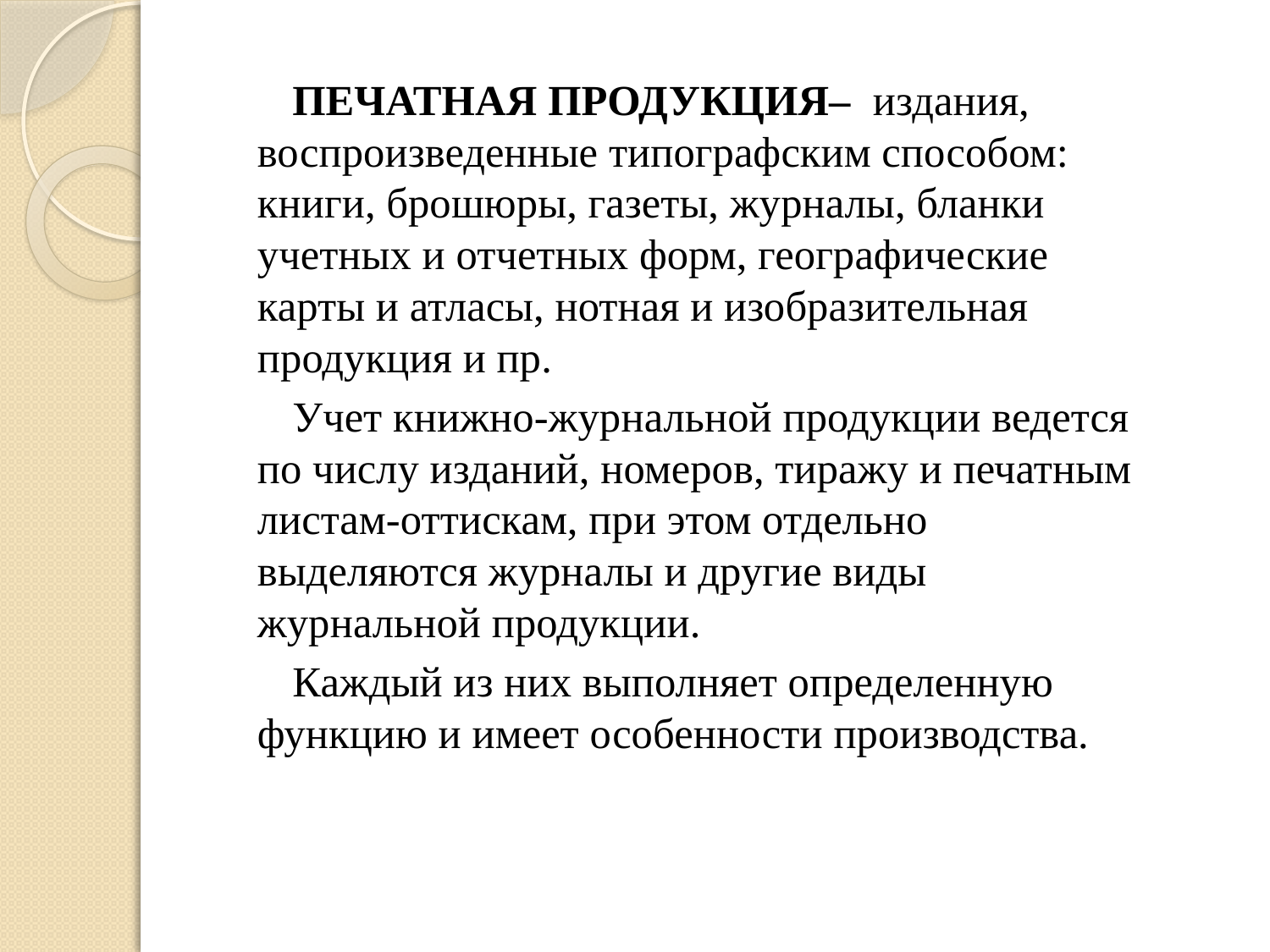

ПЕЧАТНАЯ ПРОДУКЦИЯ–  издания, воспроизведенные типографским способом: книги, брошюры, газеты, журналы, бланки учетных и отчетных форм, географические карты и атласы, нотная и изобразительная продукция и пр.
Учет книжно-журнальной продукции ведется по числу изданий, номеров, тиражу и печатным листам-оттискам, при этом отдельно выделяются журналы и другие виды журнальной продукции.
Каждый из них выполняет определенную функцию и имеет особенности производства.